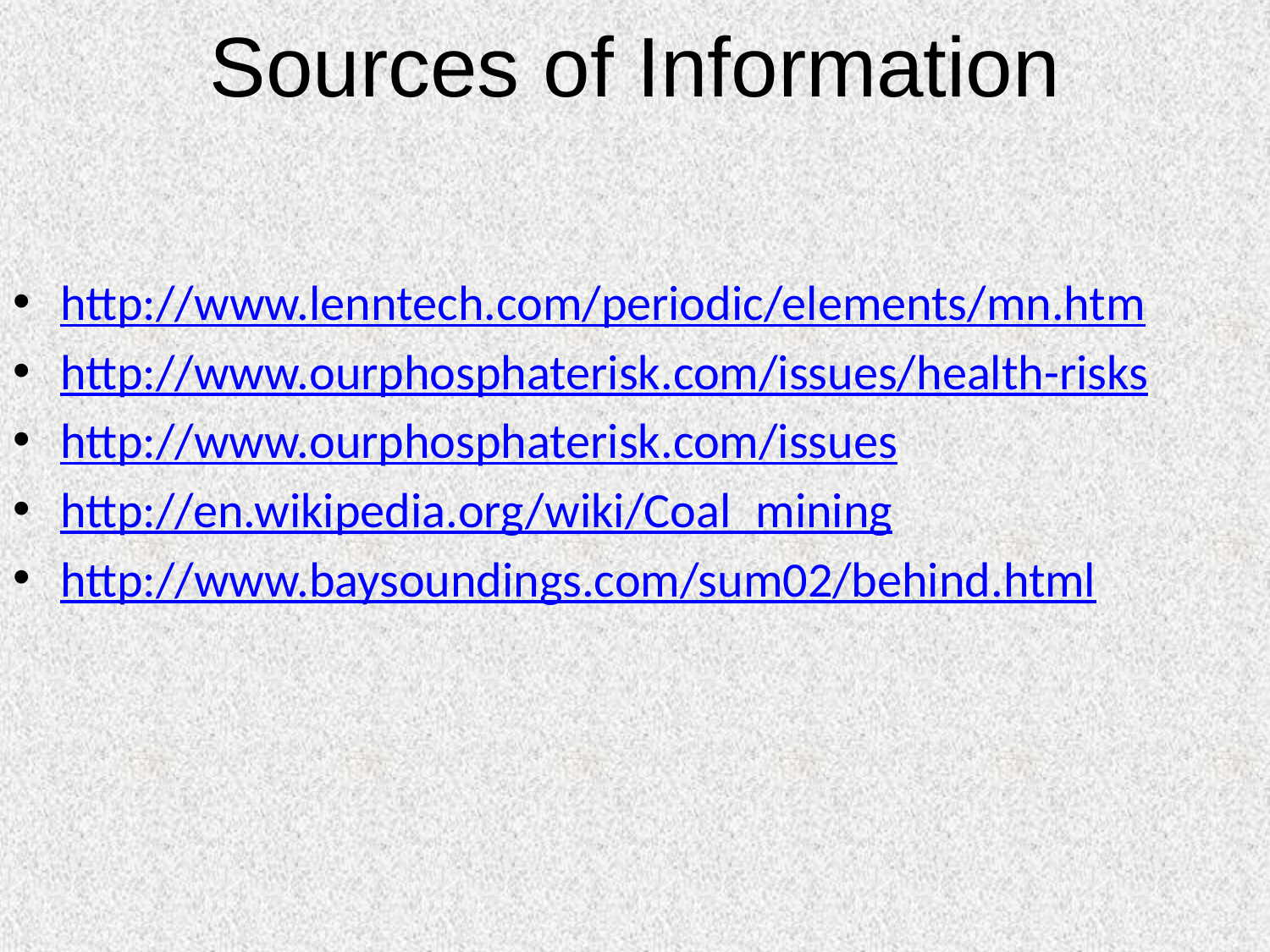

# Sources of Information

http://www.lenntech.com/periodic/elements/mn.htm
http://www.ourphosphaterisk.com/issues/health-risks
http://www.ourphosphaterisk.com/issues
http://en.wikipedia.org/wiki/Coal_mining
http://www.baysoundings.com/sum02/behind.html